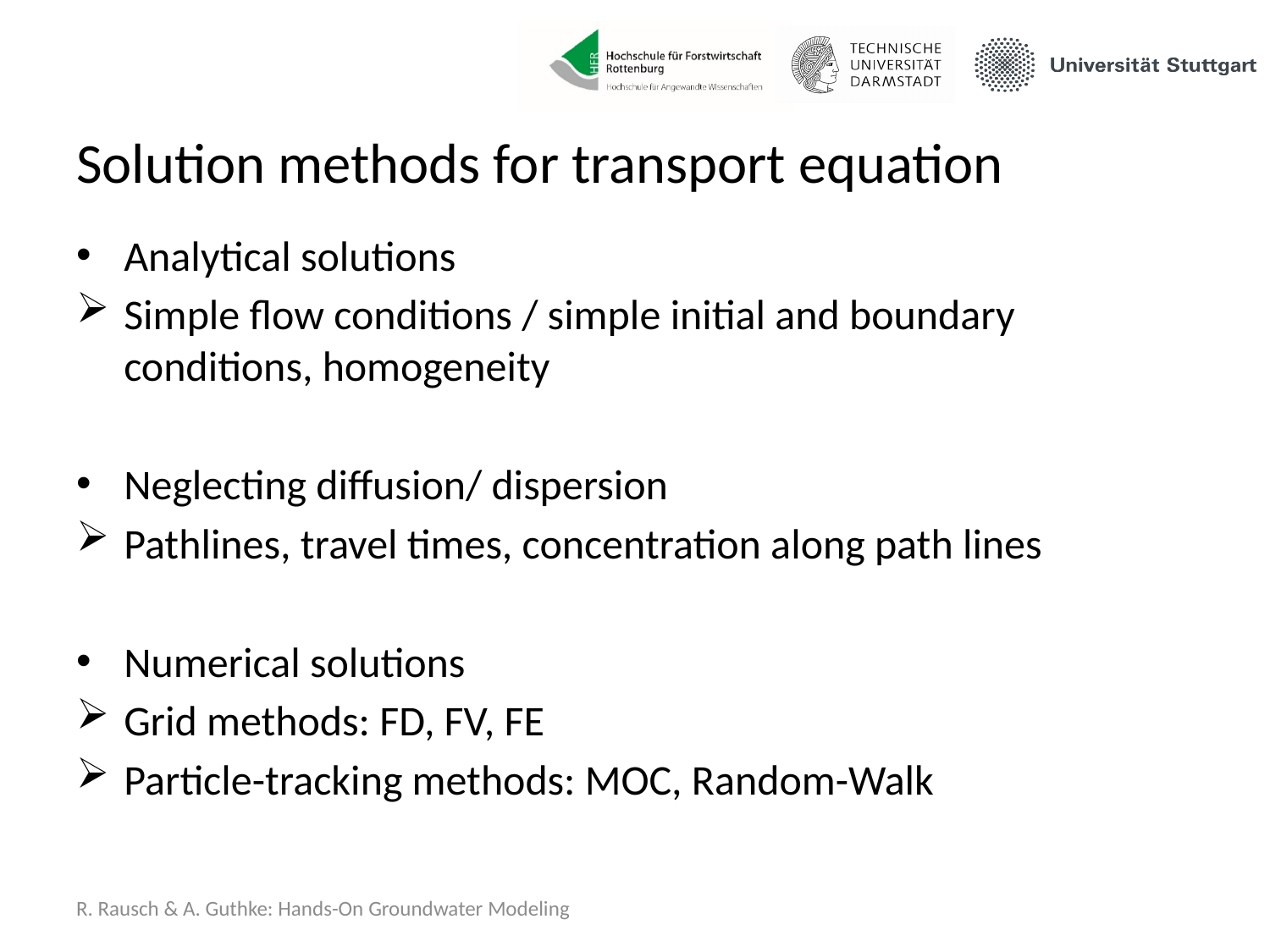

# Solution methods for transport equation
Analytical solutions
Simple flow conditions / simple initial and boundary conditions, homogeneity

Neglecting diffusion/ dispersion
Pathlines, travel times, concentration along path lines

Numerical solutions
Grid methods: FD, FV, FE
Particle-tracking methods: MOC, Random-Walk
R. Rausch & A. Guthke: Hands-On Groundwater Modeling